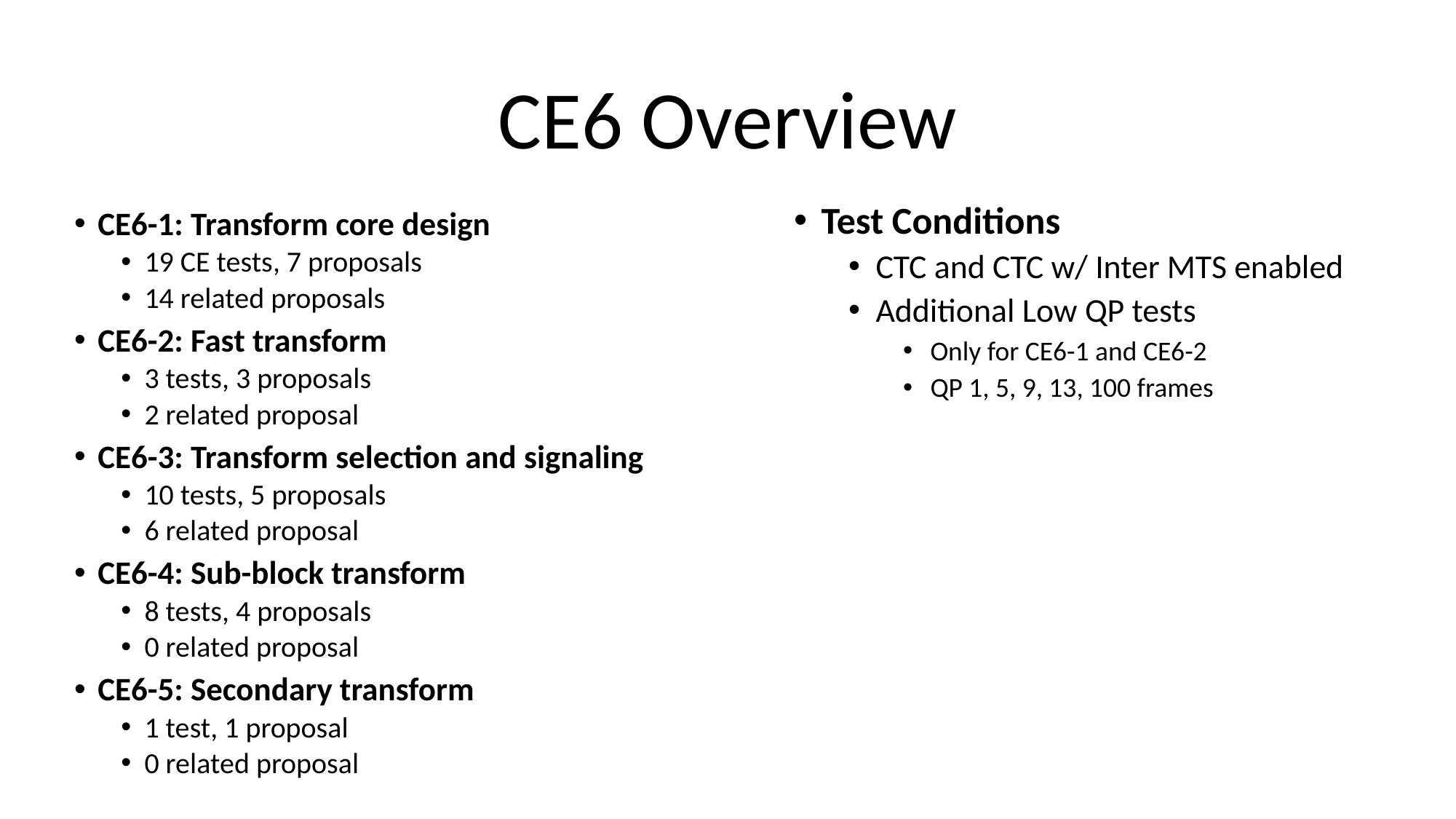

# CE6 Overview
Test Conditions
CTC and CTC w/ Inter MTS enabled
Additional Low QP tests
Only for CE6-1 and CE6-2
QP 1, 5, 9, 13, 100 frames

CE6-1: Transform core design
19 CE tests, 7 proposals
14 related proposals
CE6-2: Fast transform
3 tests, 3 proposals
2 related proposal
CE6-3: Transform selection and signaling
10 tests, 5 proposals
6 related proposal
CE6-4: Sub-block transform
8 tests, 4 proposals
0 related proposal
CE6-5: Secondary transform
1 test, 1 proposal
0 related proposal